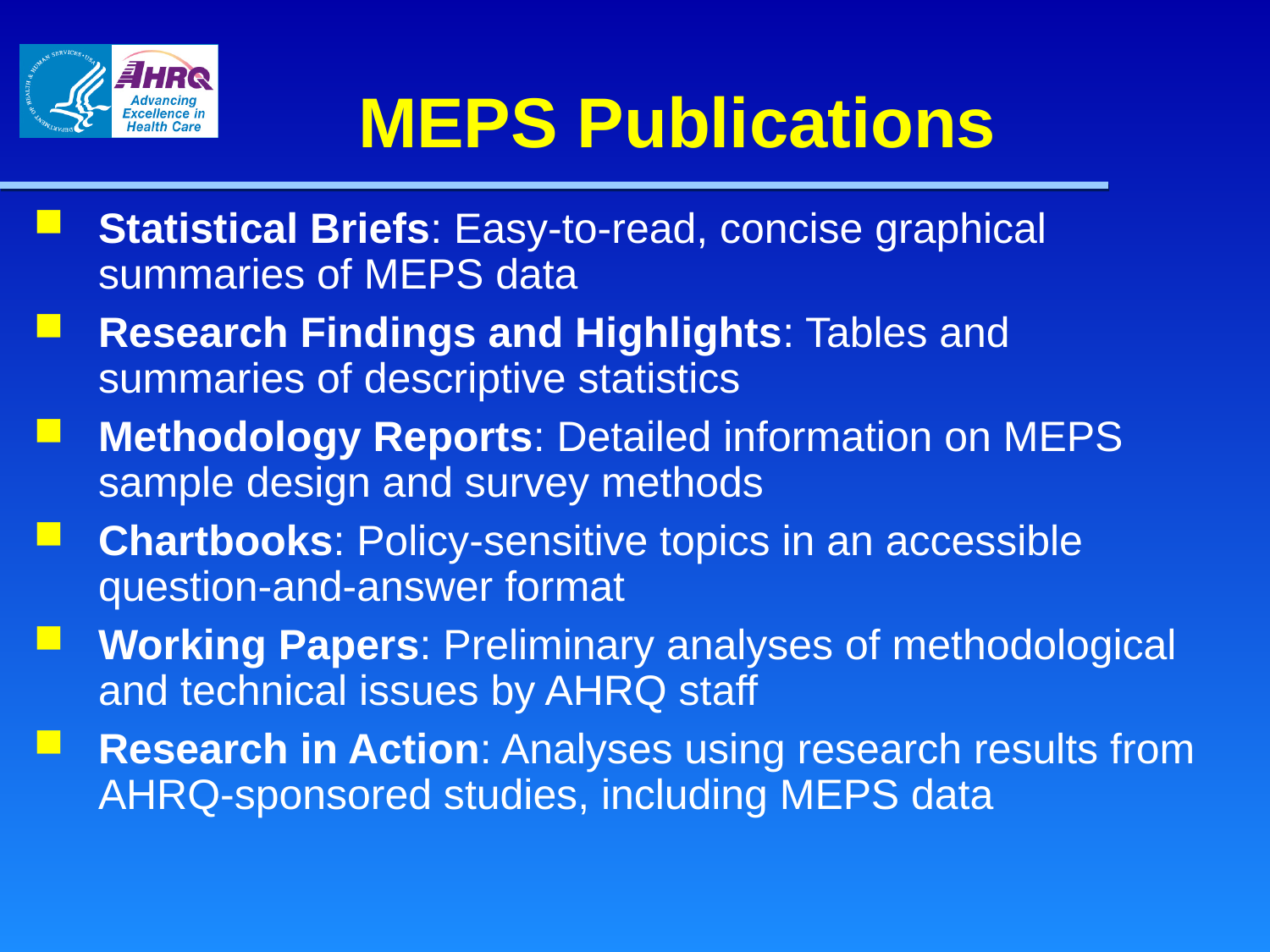

# MEPS Publications
Statistical Briefs: Easy-to-read, concise graphical summaries of MEPS data
Research Findings and Highlights: Tables and summaries of descriptive statistics
Methodology Reports: Detailed information on MEPS sample design and survey methods
Chartbooks: Policy-sensitive topics in an accessible question-and-answer format
Working Papers: Preliminary analyses of methodological and technical issues by AHRQ staff
Research in Action: Analyses using research results from AHRQ-sponsored studies, including MEPS data